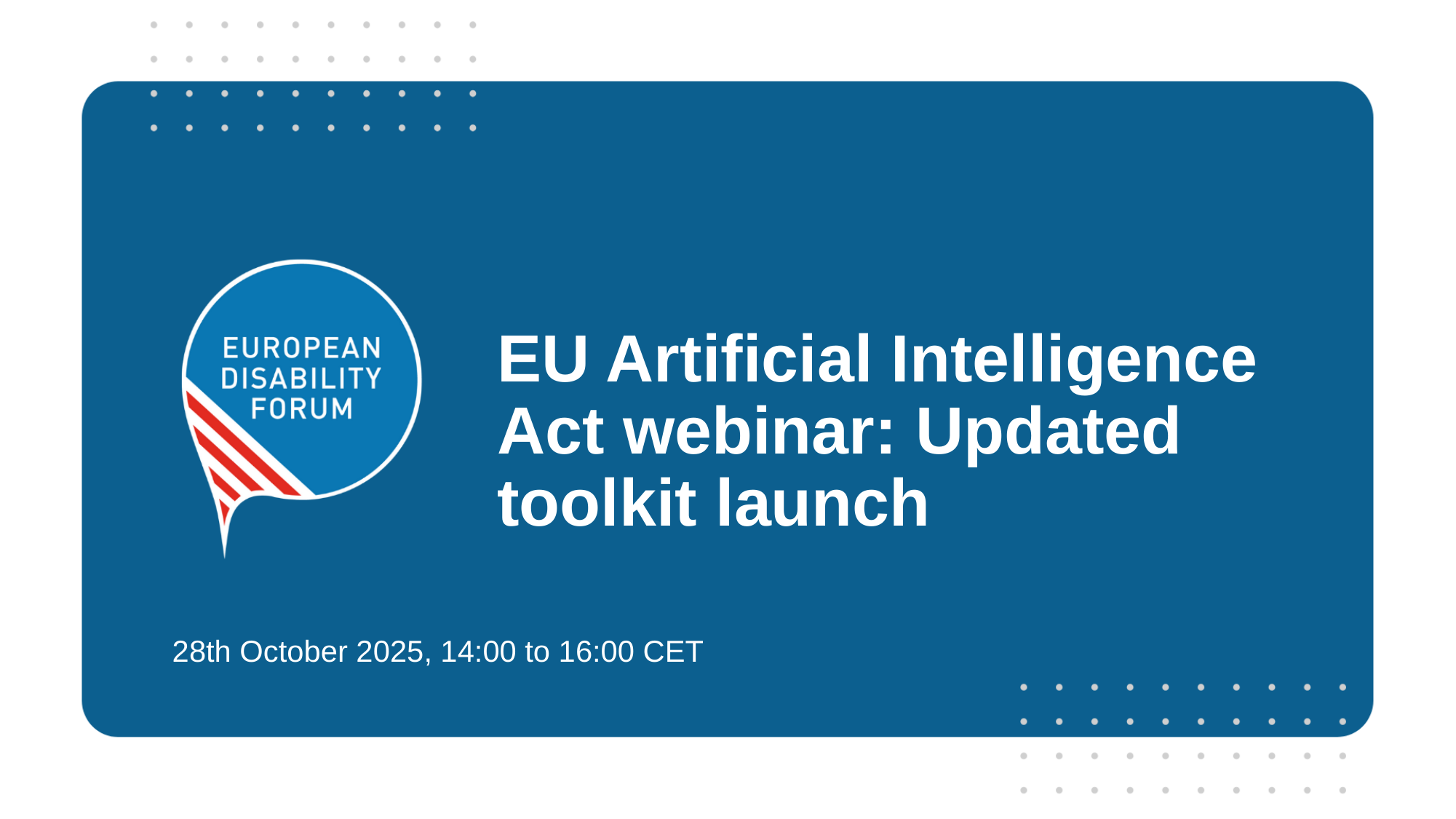

# EU Artificial Intelligence Act webinar: Updated toolkit launch
28th October 2025, 14:00 to 16:00 CET